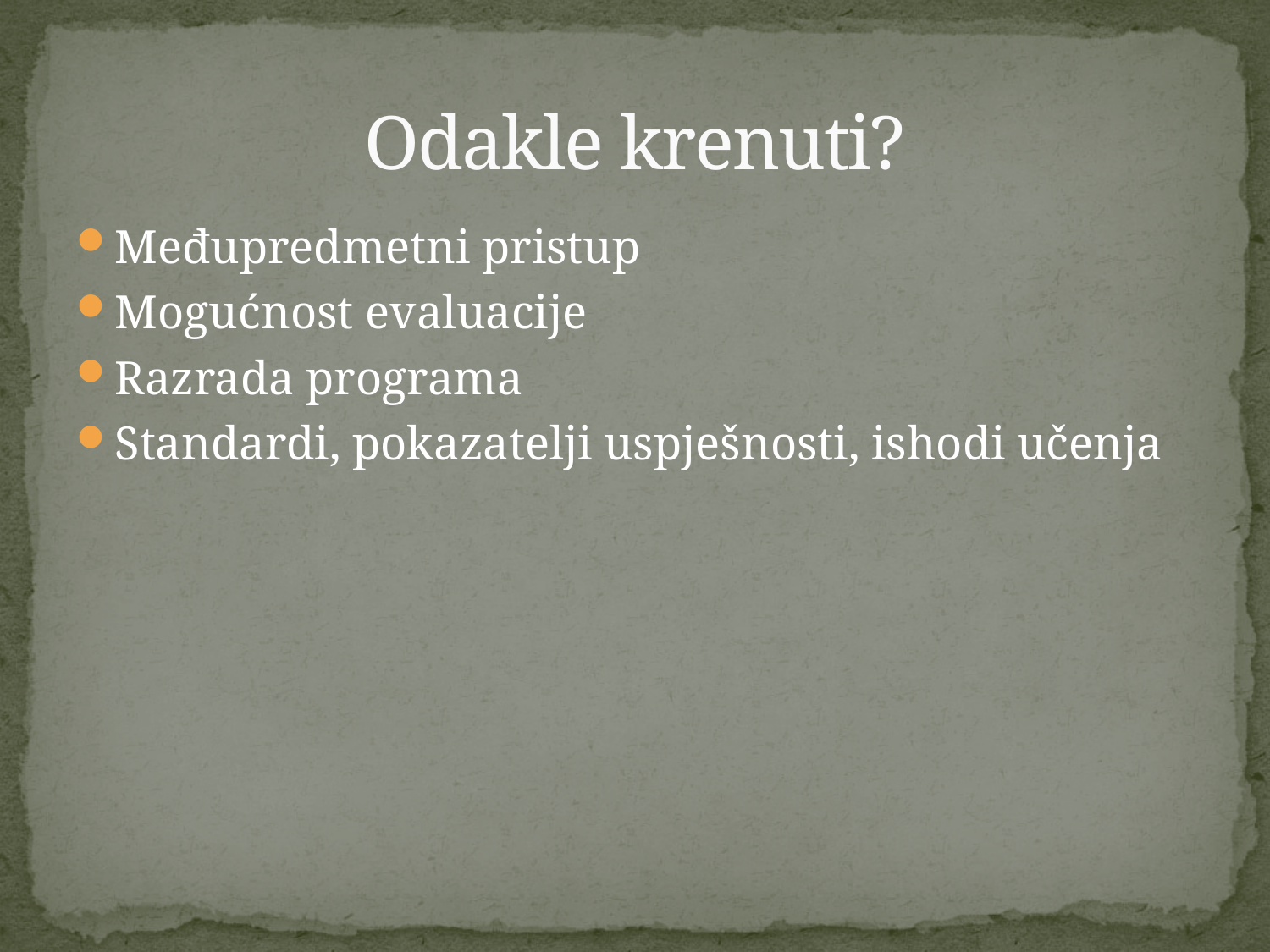

# Odakle krenuti?
Međupredmetni pristup
Mogućnost evaluacije
Razrada programa
Standardi, pokazatelji uspješnosti, ishodi učenja